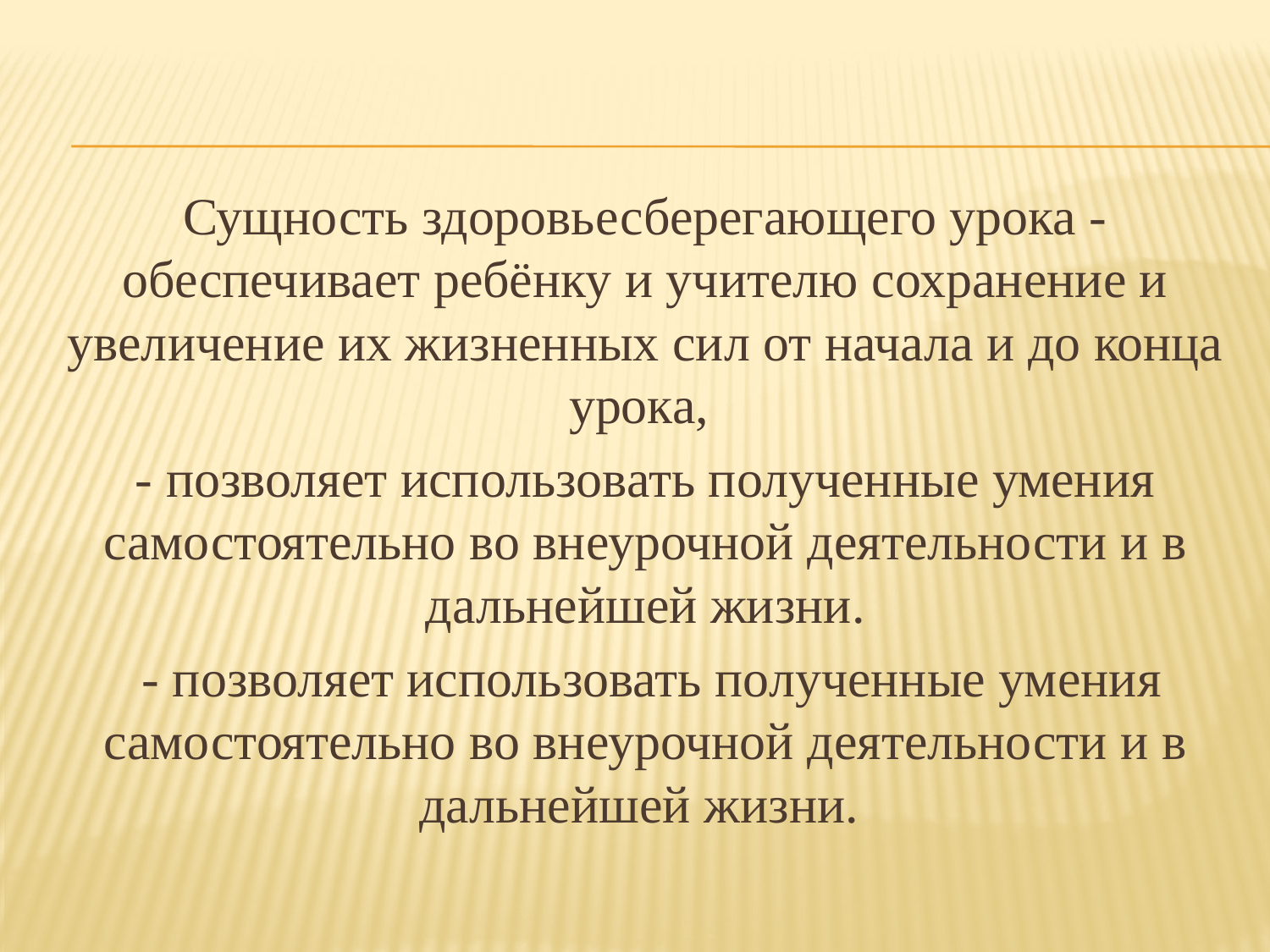

Сущность здоровьесберегающего урока - обеспечивает ребёнку и учителю сохранение и увеличение их жизненных сил от начала и до конца урока,
- позволяет использовать полученные умения самостоятельно во внеурочной деятельности и в дальнейшей жизни.
 - позволяет использовать полученные умения самостоятельно во внеурочной деятельности и в дальнейшей жизни.